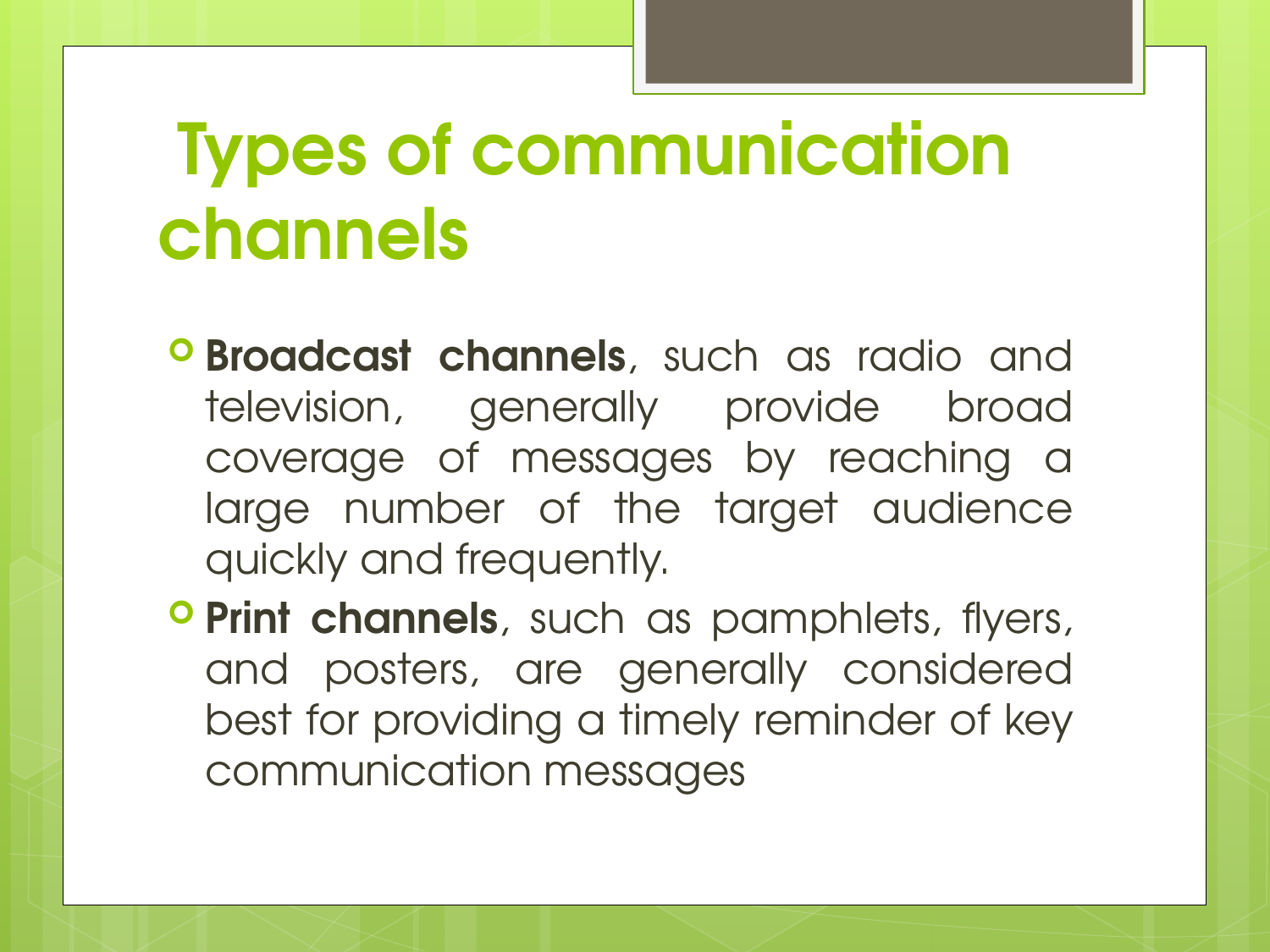

# Types of communication channels
Broadcast channels, such as radio and television, generally provide broad coverage of messages by reaching a large number of the target audience quickly and frequently.
Print channels, such as pamphlets, flyers, and posters, are generally considered best for providing a timely reminder of key communication messages